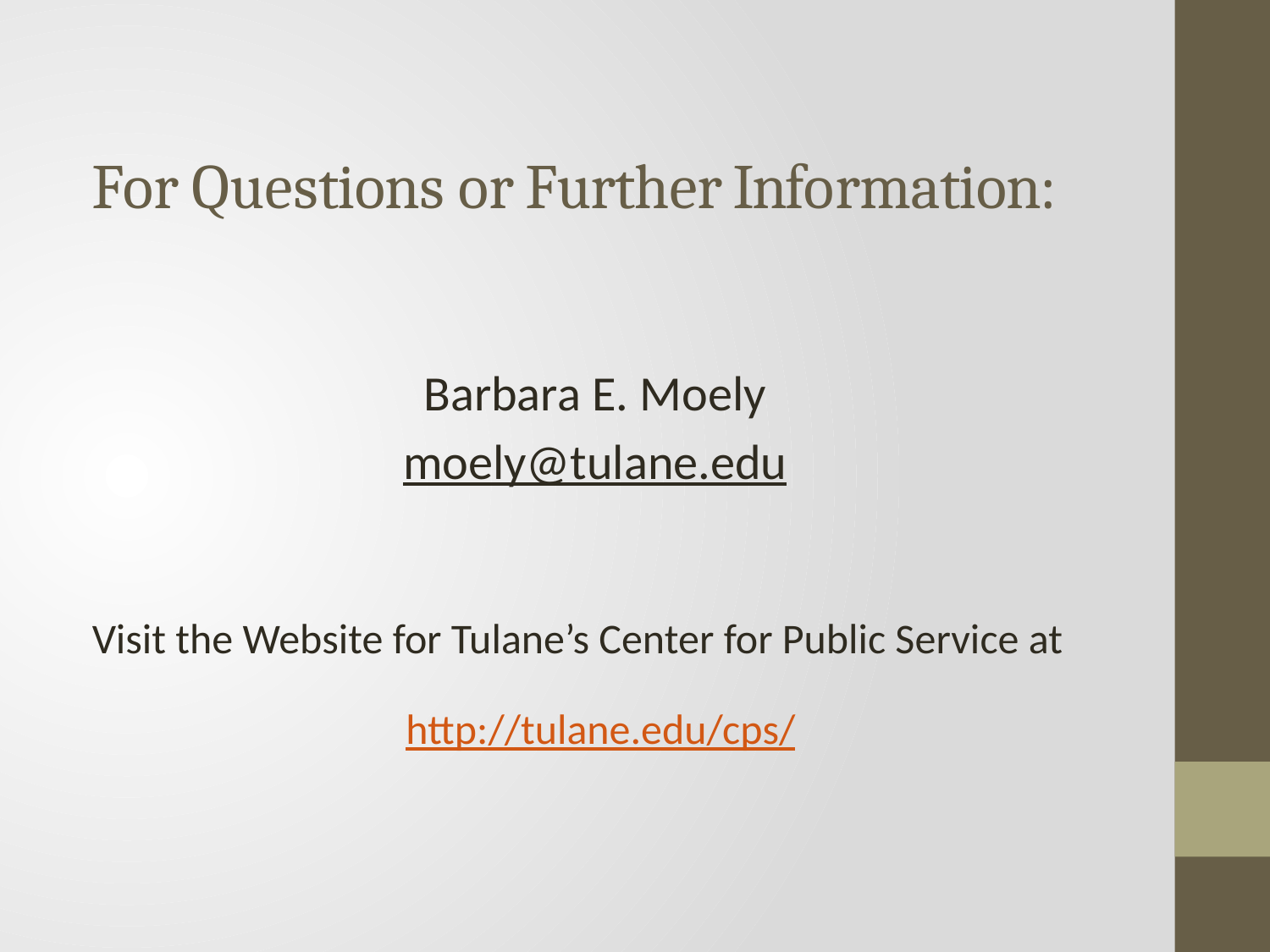

# For Questions or Further Information:

Barbara E. Moely
moely@tulane.edu

Visit the Website for Tulane’s Center for Public Service at
http://tulane.edu/cps/